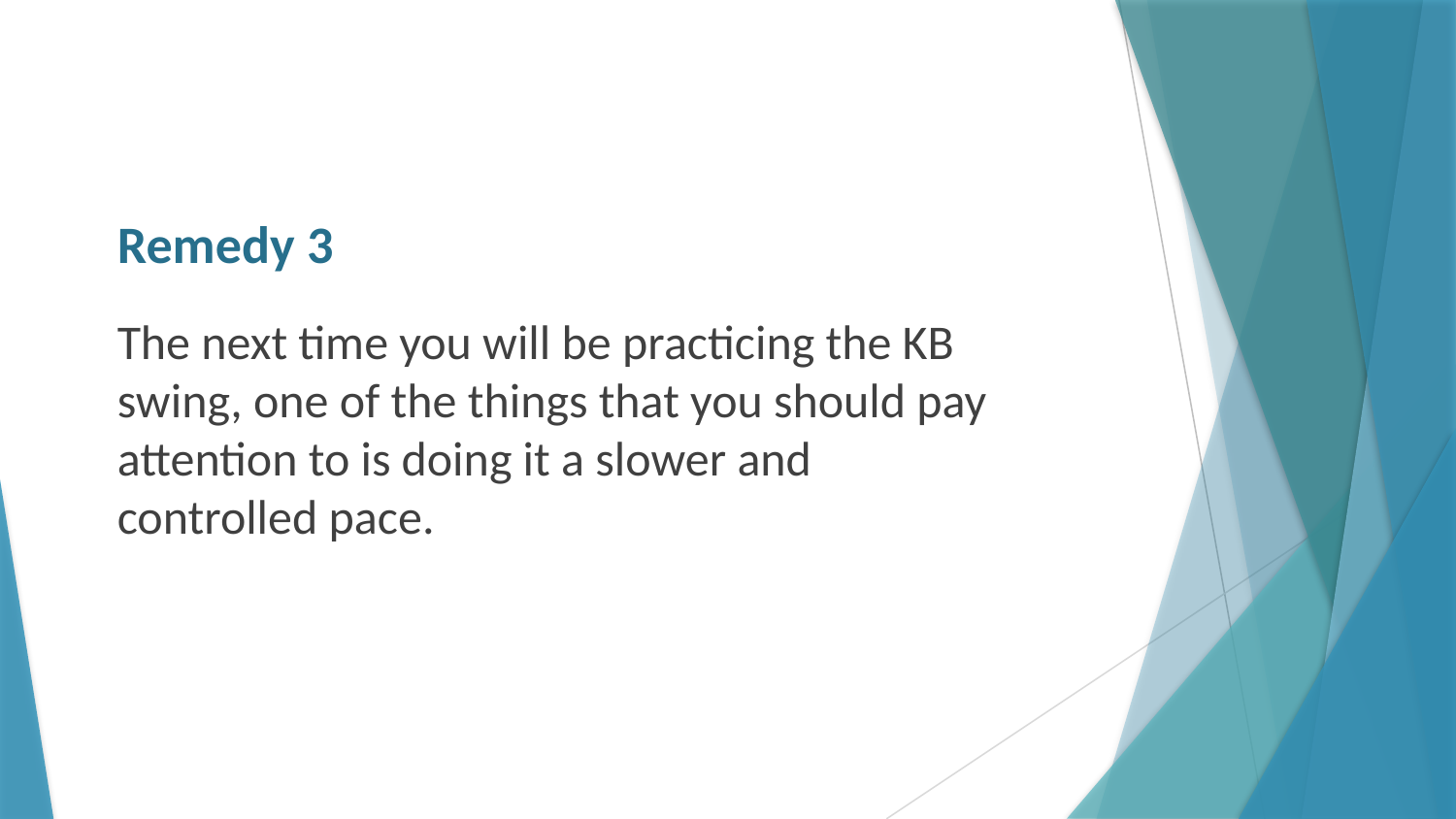

# Remedy 3
The next time you will be practicing the KB swing, one of the things that you should pay attention to is doing it a slower and controlled pace.